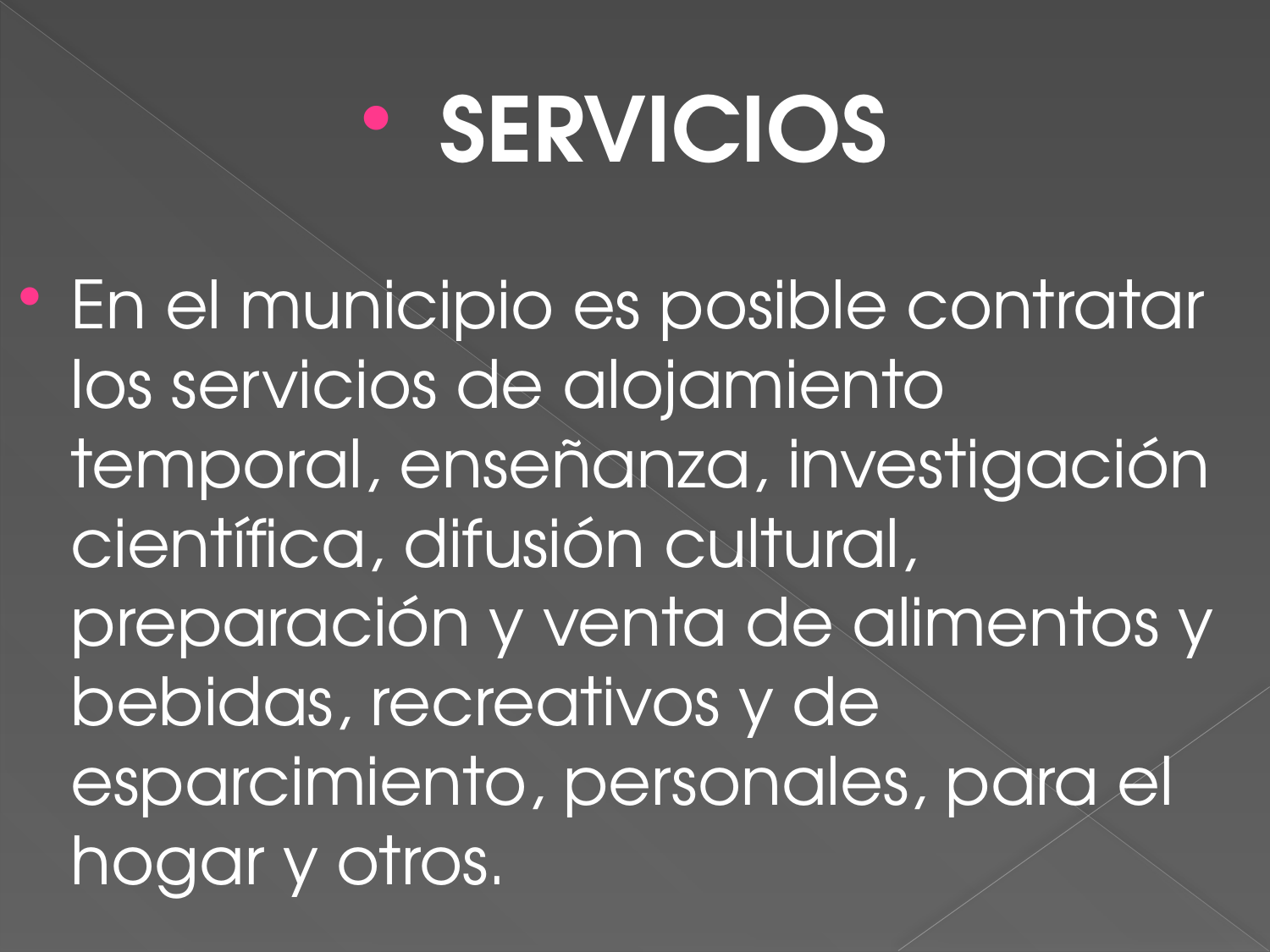

SERVICIOS

En el municipio es posible contratar los servicios de alojamiento temporal, enseñanza, investigación científica, difusión cultural, preparación y venta de alimentos y bebidas, recreativos y de esparcimiento, personales, para el hogar y otros.